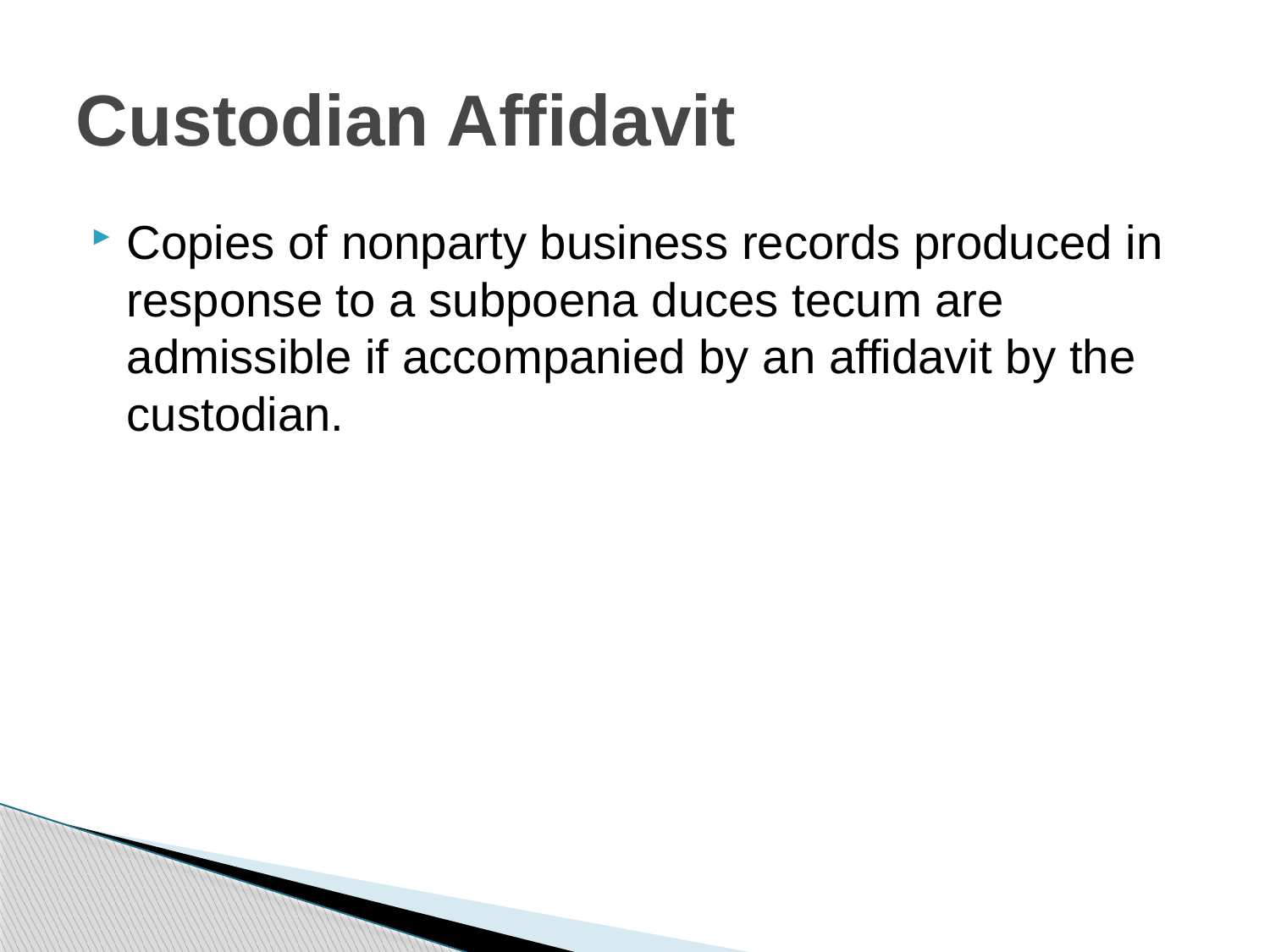

# Custodian Affidavit
Copies of nonparty business records produced in response to a subpoena duces tecum are admissible if accompanied by an affidavit by the custodian.